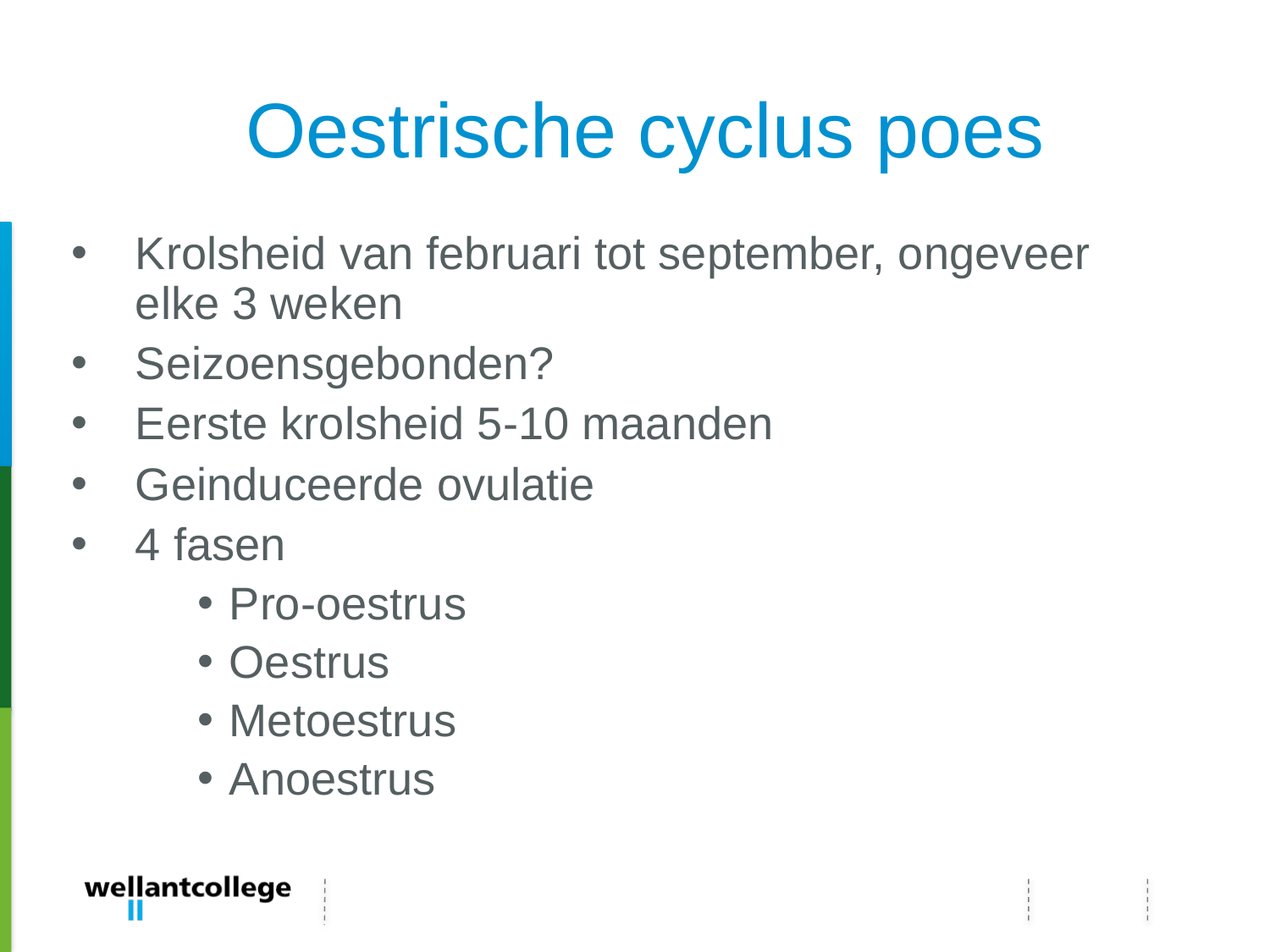

# Oestrische cyclus poes
Krolsheid van februari tot september, ongeveer elke 3 weken
Seizoensgebonden?
Eerste krolsheid 5-10 maanden
Geinduceerde ovulatie
4 fasen
Pro-oestrus
Oestrus
Metoestrus
Anoestrus